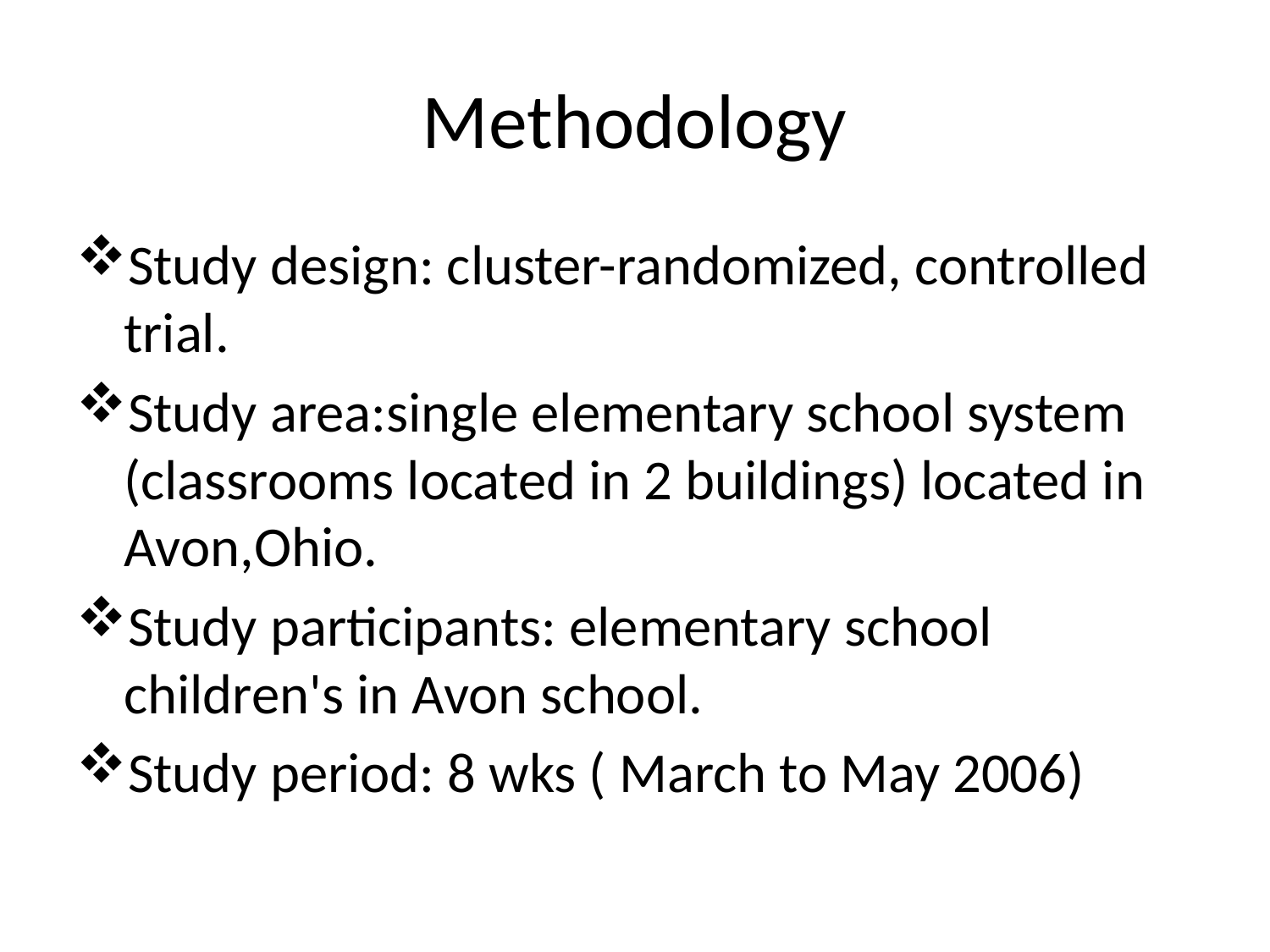

# Methodology
Study design: cluster-randomized, controlled trial.
Study area:single elementary school system (classrooms located in 2 buildings) located in Avon,Ohio.
Study participants: elementary school children's in Avon school.
Study period: 8 wks ( March to May 2006)